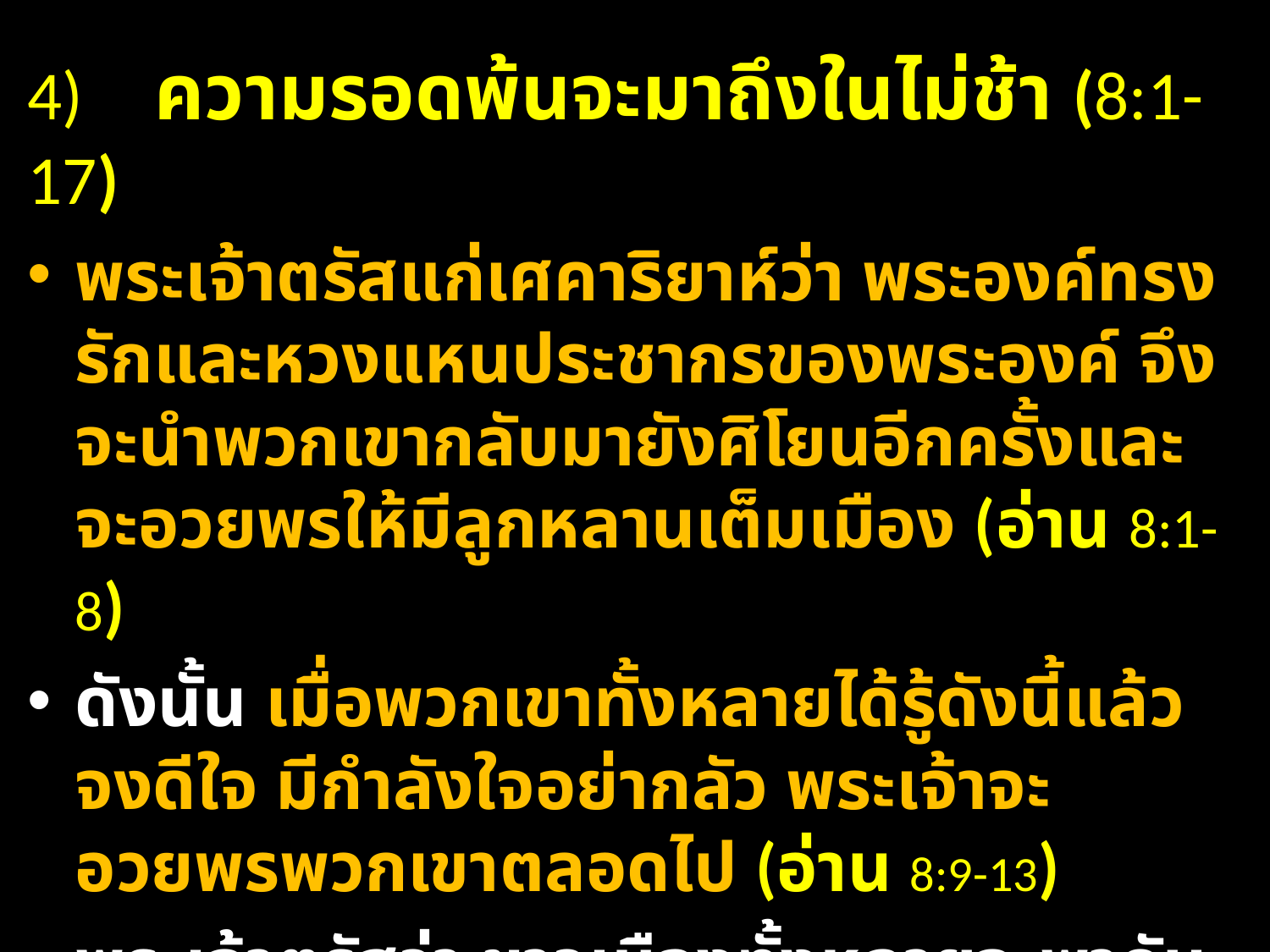

4)	ความรอดพ้นจะมาถึงในไม่ช้า (8:1-17)
พระเจ้าตรัสแก่เศคาริยาห์ว่า พระองค์ทรงรักและหวงแหนประชากรของพระองค์ จึงจะนำพวกเขากลับมายังศิโยนอีกครั้งและจะอวยพรให้มีลูกหลานเต็มเมือง (อ่าน 8:1-8)
ดังนั้น เมื่อพวกเขาทั้งหลายได้รู้ดังนี้แล้ว จงดีใจ มีกำลังใจอย่ากลัว พระเจ้าจะอวยพรพวกเขาตลอดไป (อ่าน 8:9-13)
พระเจ้าตรัสว่า ชาวเมืองทั้งหลายจะพากันมาหาชาวยูดาห์ เพราะพระเจ้าสถิตกับชาวยูดาห์ พวกเขาจึงจะหลั่งไหลมาหาชาวยูดาห์เพื่อทูลขอความเมตตากรุณาต่อพระยาเวห์ด้วย (8:20-23)